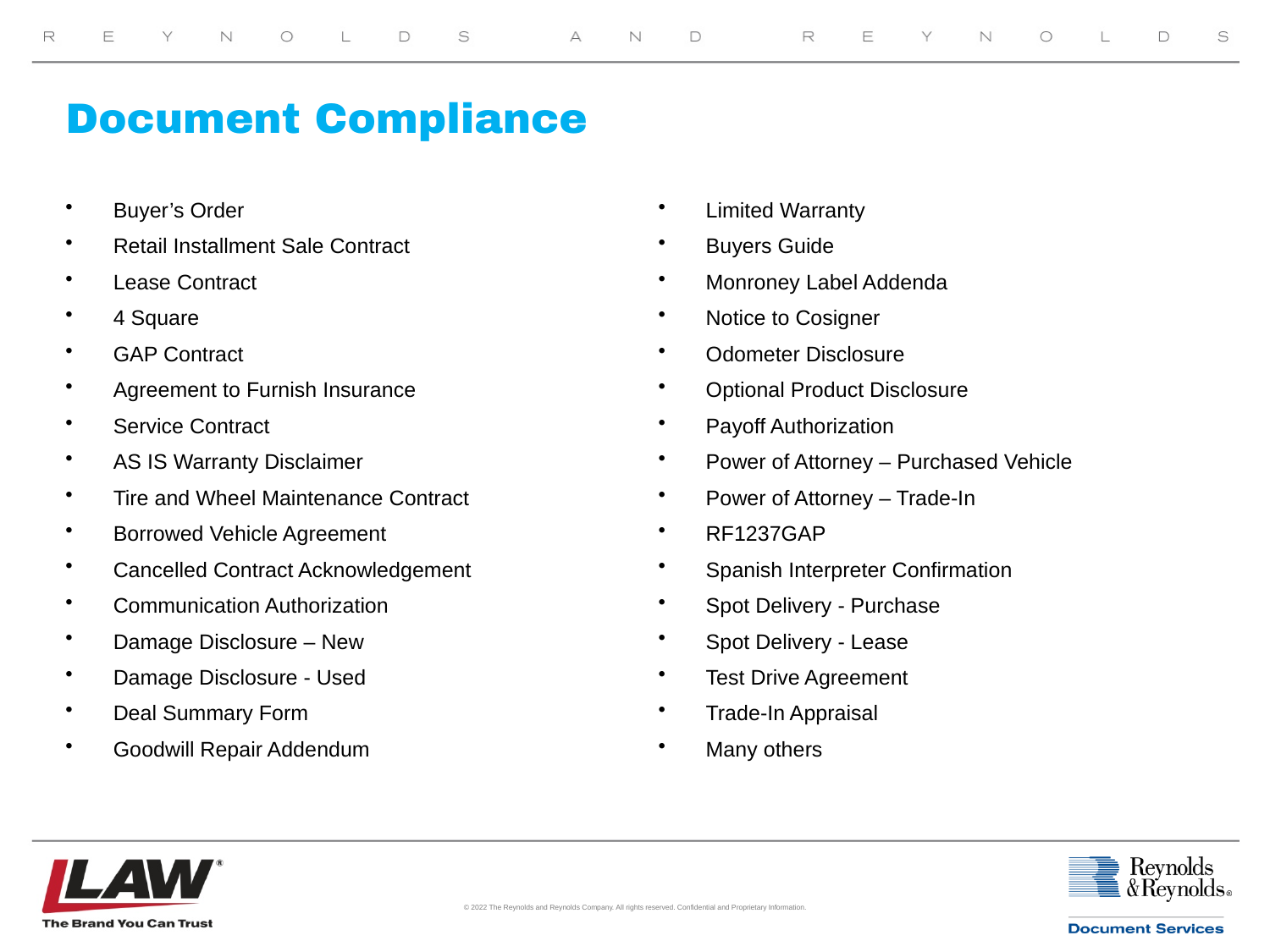

# Document Compliance
Buyer’s Order
Retail Installment Sale Contract
Lease Contract
4 Square
GAP Contract
Agreement to Furnish Insurance
Service Contract
AS IS Warranty Disclaimer
Tire and Wheel Maintenance Contract
Borrowed Vehicle Agreement
Cancelled Contract Acknowledgement
Communication Authorization
Damage Disclosure – New
Damage Disclosure - Used
Deal Summary Form
Goodwill Repair Addendum

Limited Warranty
Buyers Guide
Monroney Label Addenda
Notice to Cosigner
Odometer Disclosure
Optional Product Disclosure
Payoff Authorization
Power of Attorney – Purchased Vehicle
Power of Attorney – Trade-In
RF1237GAP
Spanish Interpreter Confirmation
Spot Delivery - Purchase
Spot Delivery - Lease
Test Drive Agreement
Trade-In Appraisal
Many others